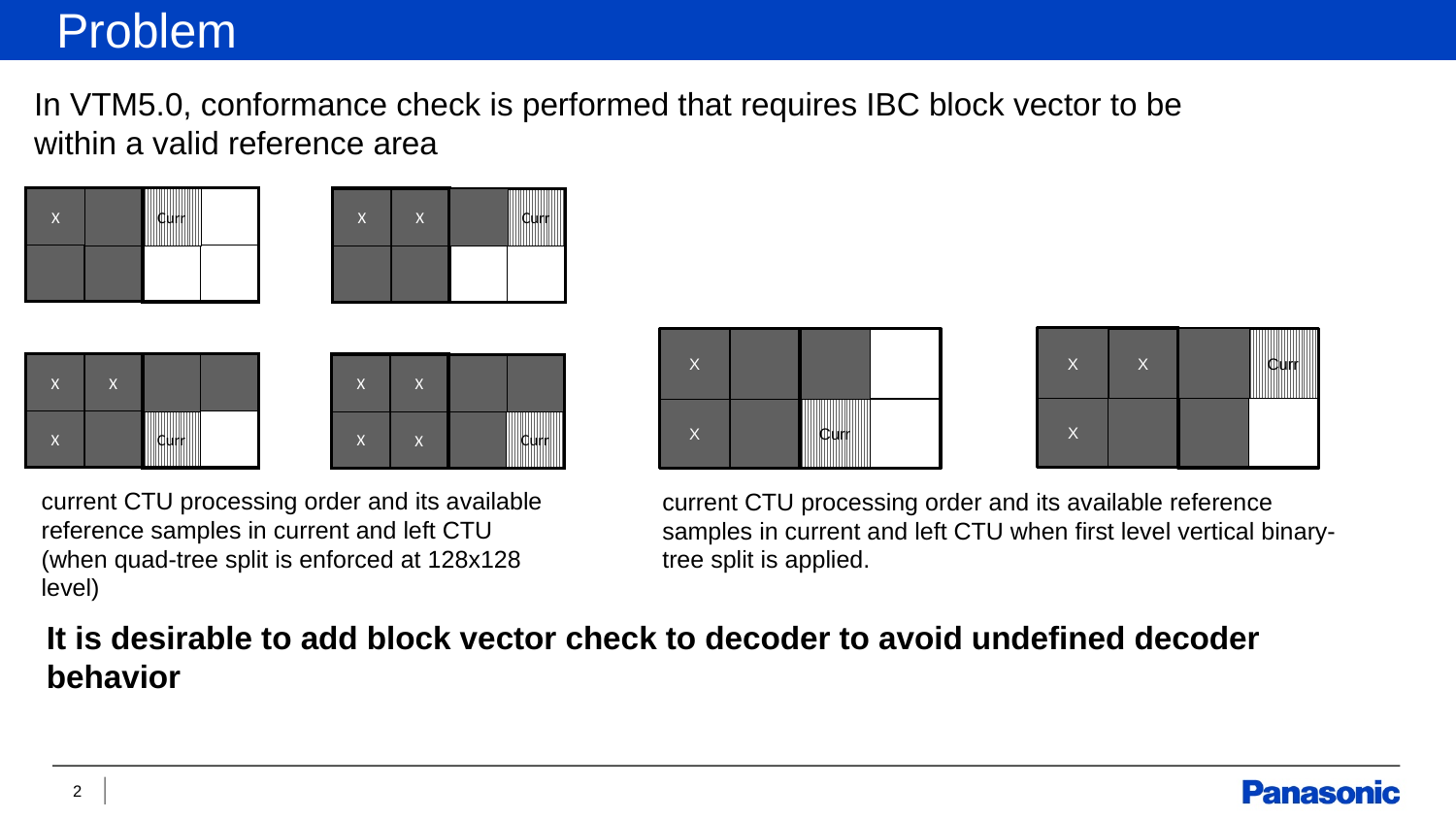

Problem

In VTM5.0, conformance check is performed that requires IBC block vector to be within a valid reference area

X

Curr

Curr
X

X

X

X

X
X

X

Curr
Curr
X
X

Curr
X

X

X

X

X

Curr
current CTU processing order and its available reference samples in current and left CTU (when quad-tree split is enforced at 128x128 level)
current CTU processing order and its available reference samples in current and left CTU when first level vertical binary-tree split is applied.

It is desirable to add block vector check to decoder to avoid undefined decoder behavior